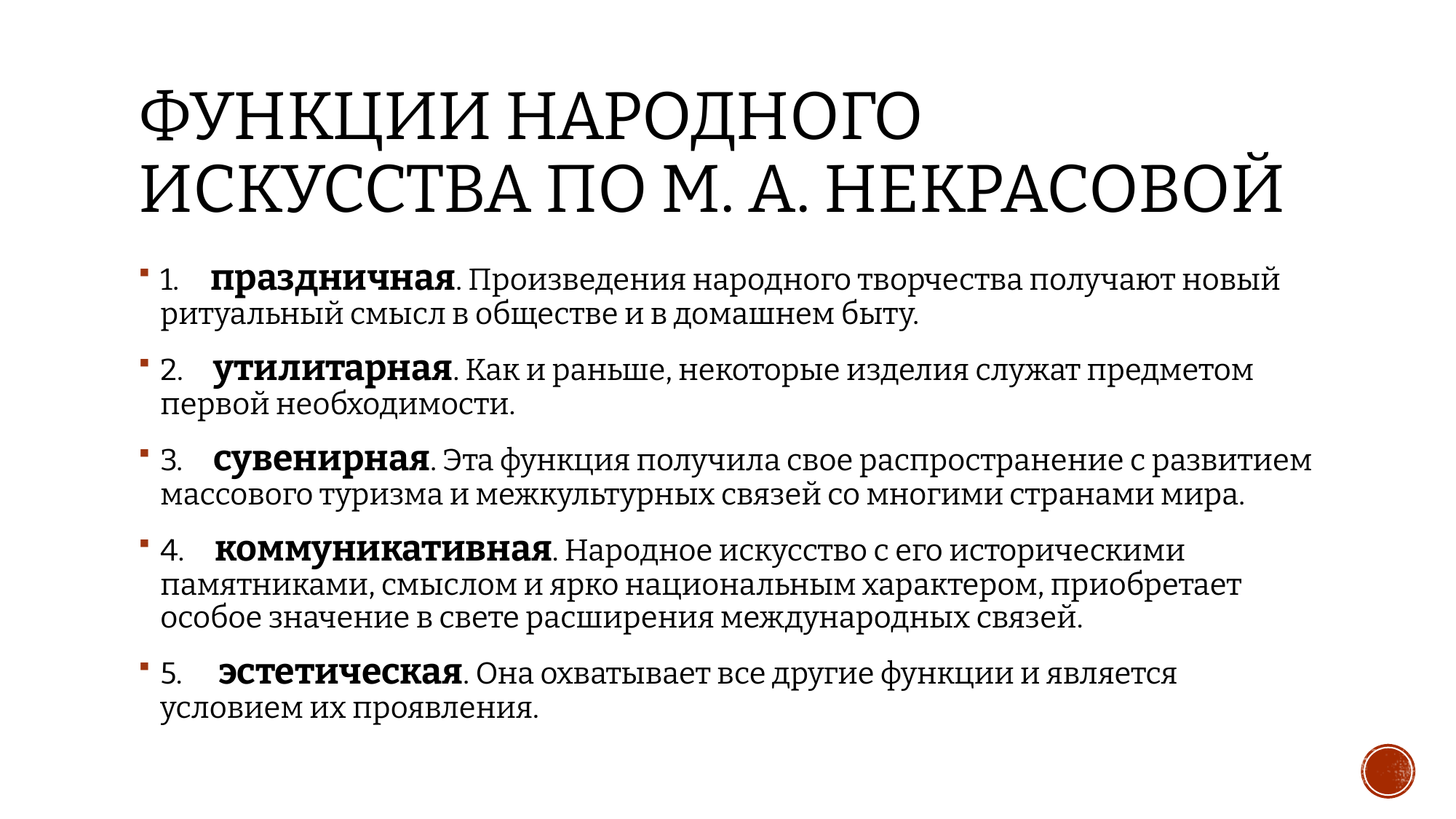

# функции народного искусства по М. А. Некрасовой
1.     праздничная. Произведения народного творчества получают новый ритуальный смысл в обществе и в домашнем быту.
2.     утилитарная. Как и раньше, некоторые изделия служат предметом первой необходимости.
3.     сувенирная. Эта функция получила свое распространение с развитием массового туризма и межкультурных связей со многими странами мира.
4.     коммуникативная. Народное искусство с его историческими памятниками, смыслом и ярко национальным характером, приобретает особое значение в свете расширения международных связей.
5.      эстетическая. Она охватывает все другие функции и является условием их проявления.